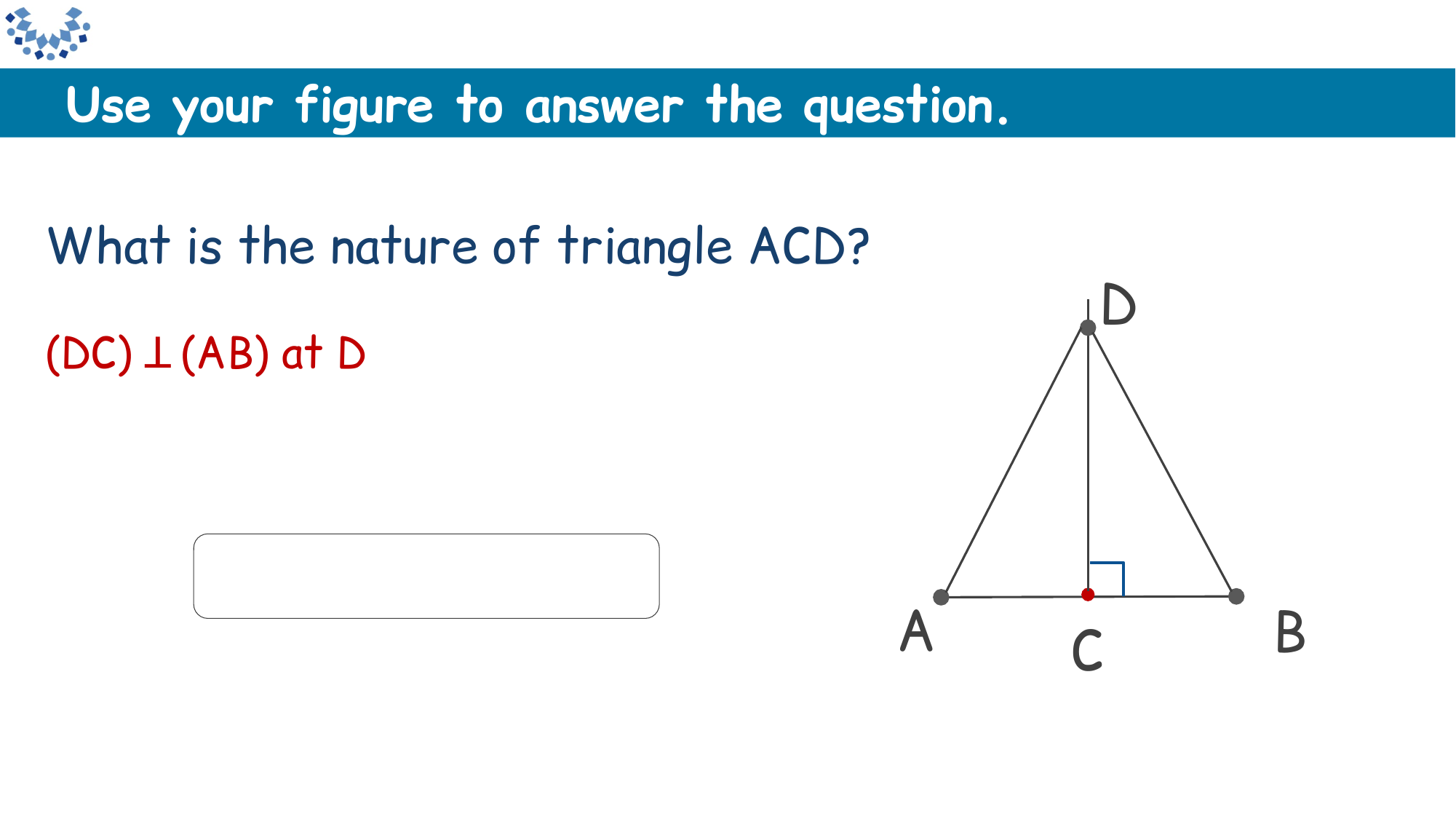

Use your figure to answer the question.
What is the nature of triangle ACD?
D
(DC) ꓕ (AB) at D

Right Triangle

A

B
C